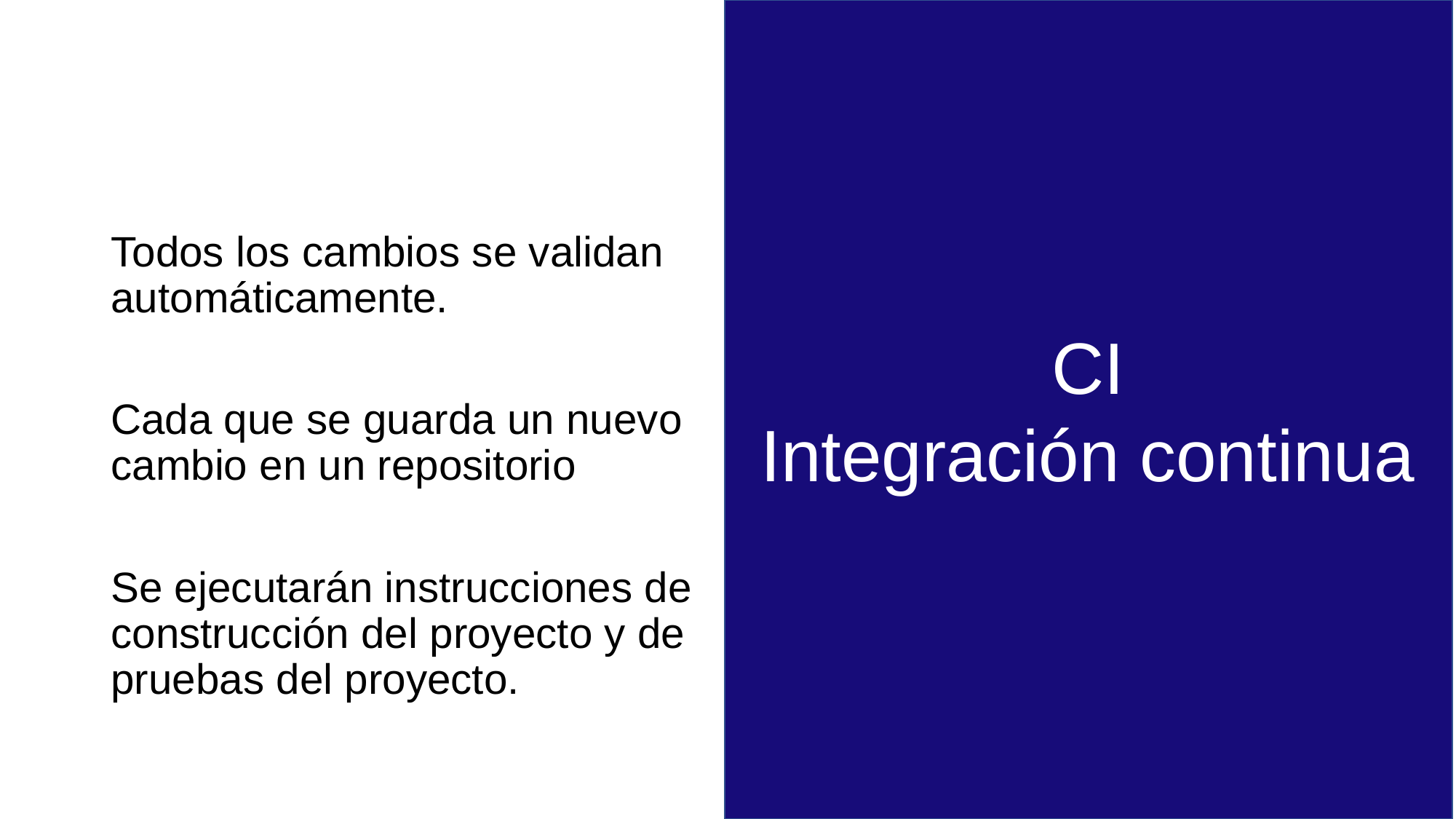

Todos los cambios se validan automáticamente.

Cada que se guarda un nuevo cambio en un repositorio

Se ejecutarán instrucciones de construcción del proyecto y de pruebas del proyecto.
Cuando todo el proyecto no presente errores se prepara la app.

Es posible publicarla automáticamente como una nueva versión.
CI
Integración continua